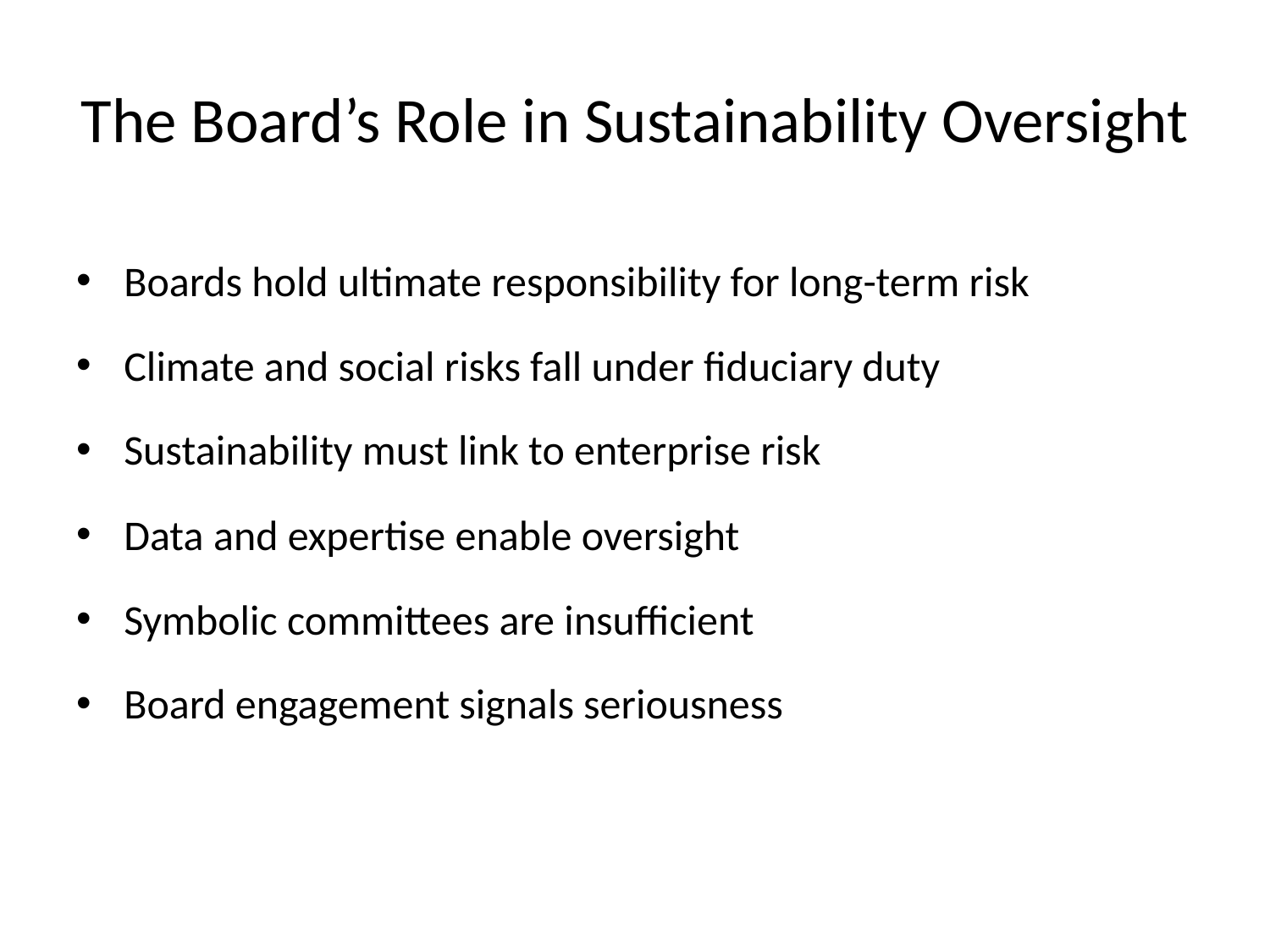

# The Board’s Role in Sustainability Oversight
Boards hold ultimate responsibility for long-term risk
Climate and social risks fall under fiduciary duty
Sustainability must link to enterprise risk
Data and expertise enable oversight
Symbolic committees are insufficient
Board engagement signals seriousness